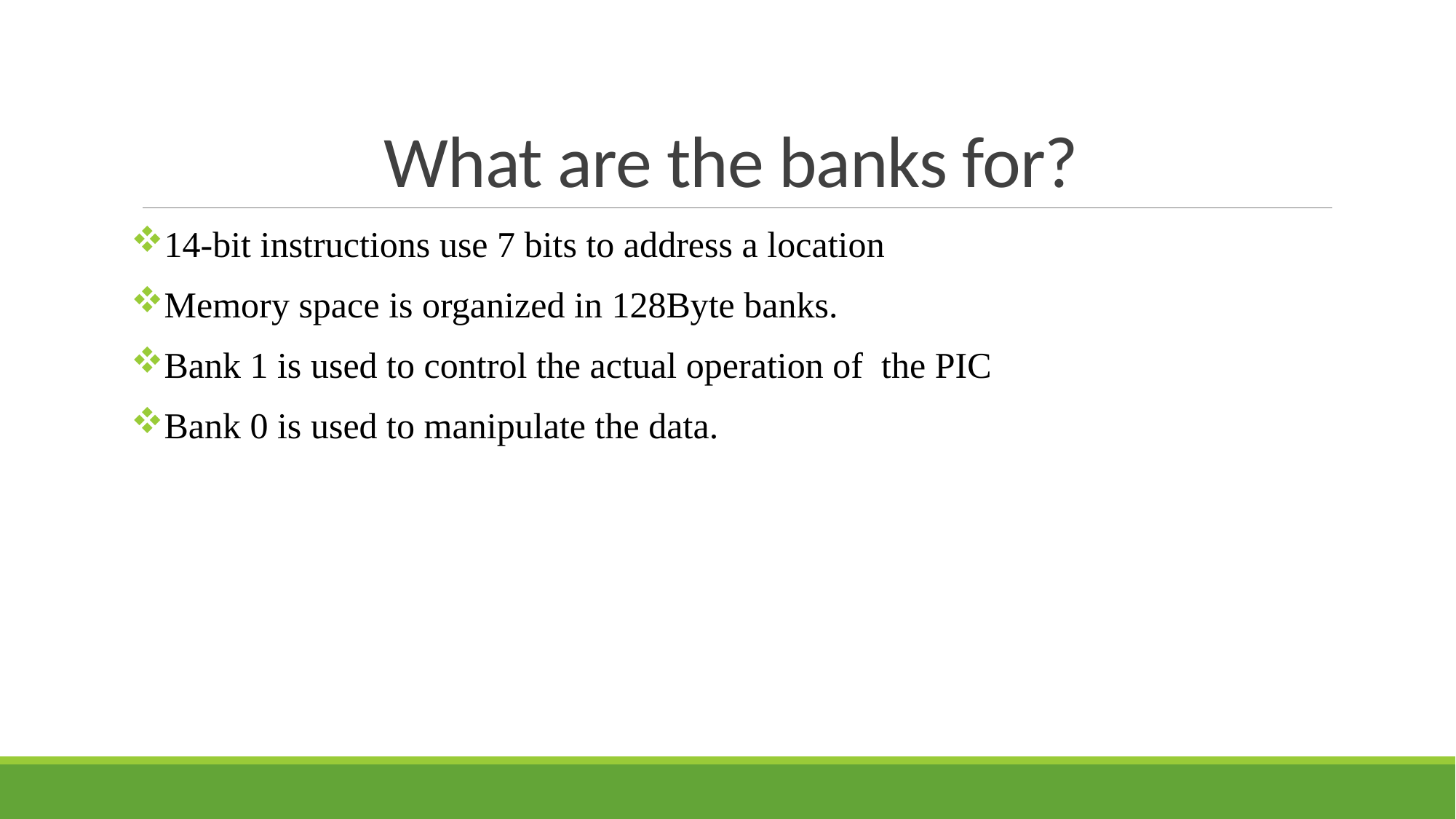

# What are the banks for?
14-bit instructions use 7 bits to address a location
Memory space is organized in 128Byte banks.
Bank 1 is used to control the actual operation of  the PIC
Bank 0 is used to manipulate the data.